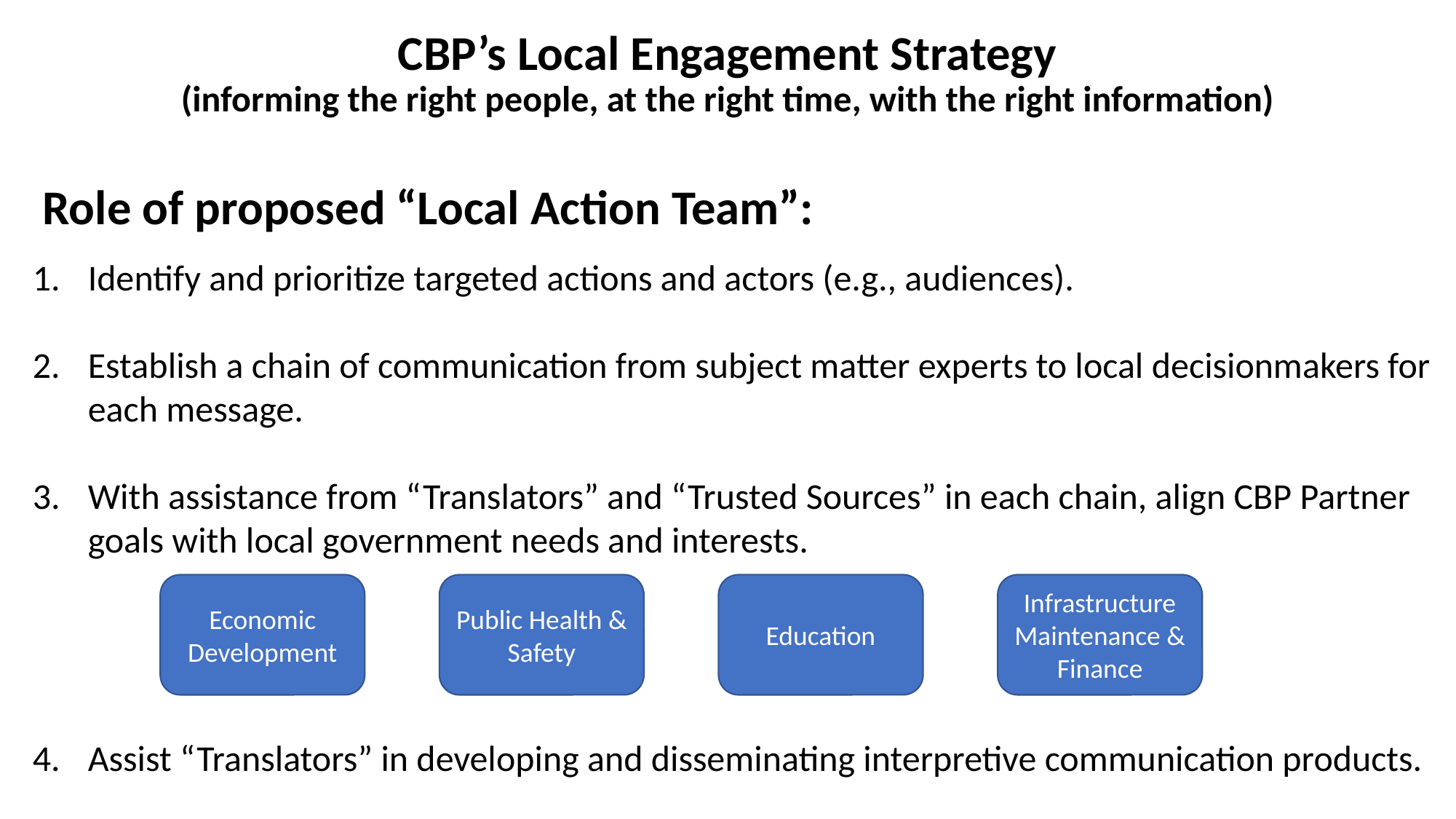

# CBP’s Local Engagement Strategy (informing the right people, at the right time, with the right information)
Role of proposed “Local Action Team”:
Identify and prioritize targeted actions and actors (e.g., audiences).

Establish a chain of communication from subject matter experts to local decisionmakers for each message.

With assistance from “Translators” and “Trusted Sources” in each chain, align CBP Partner goals with local government needs and interests.

Assist “Translators” in developing and disseminating interpretive communication products.
Economic Development
Public Health & Safety
Education
Infrastructure Maintenance & Finance